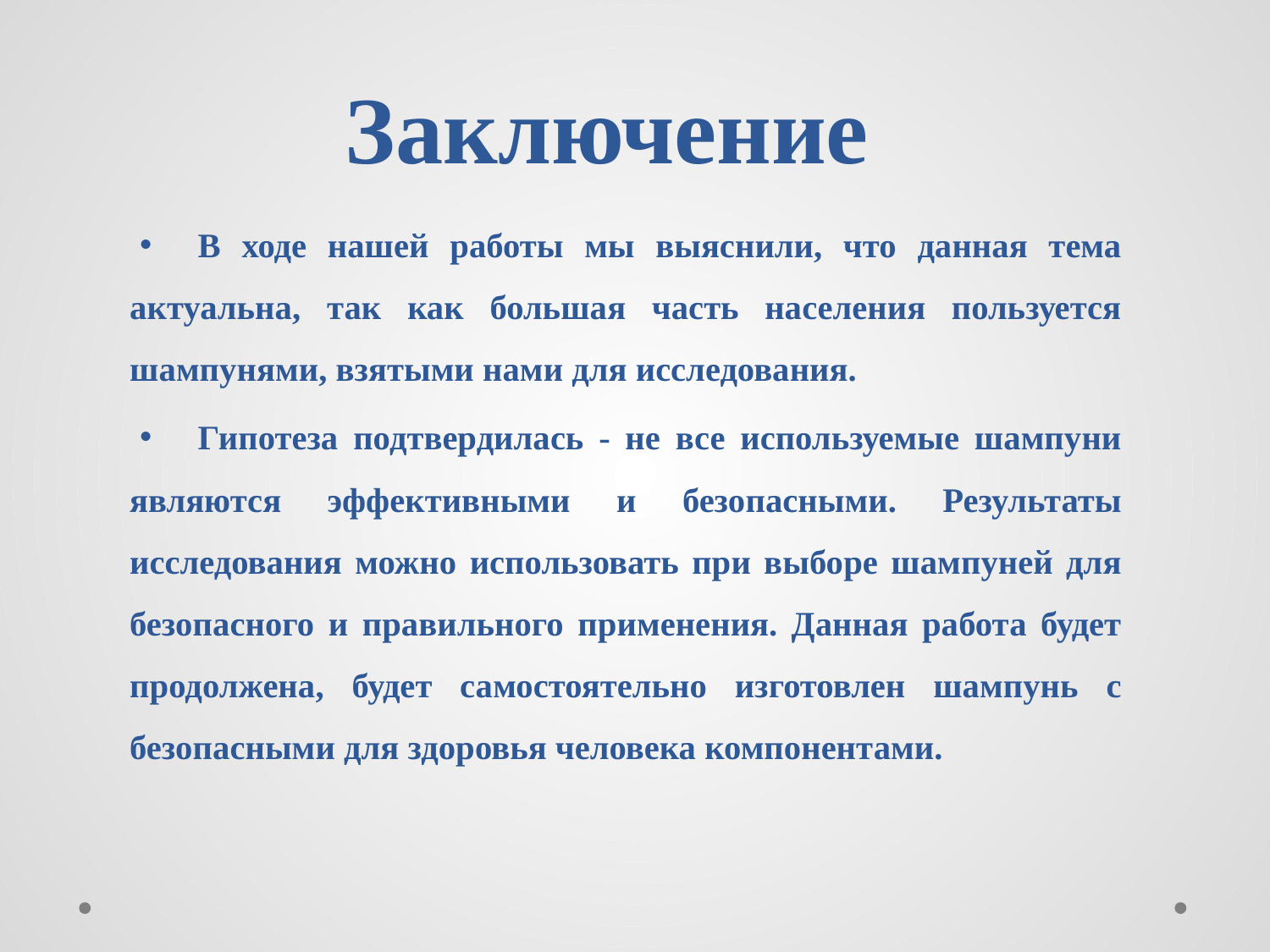

# Заключение
В ходе нашей работы мы выяснили, что данная тема актуальна, так как большая часть населения пользуется шампунями, взятыми нами для исследования.
Гипотеза подтвердилась - не все используемые шампуни являются эффективными и безопасными. Результаты исследования можно использовать при выборе шампуней для безопасного и правильного применения. Данная работа будет продолжена, будет самостоятельно изготовлен шампунь с безопасными для здоровья человека компонентами.